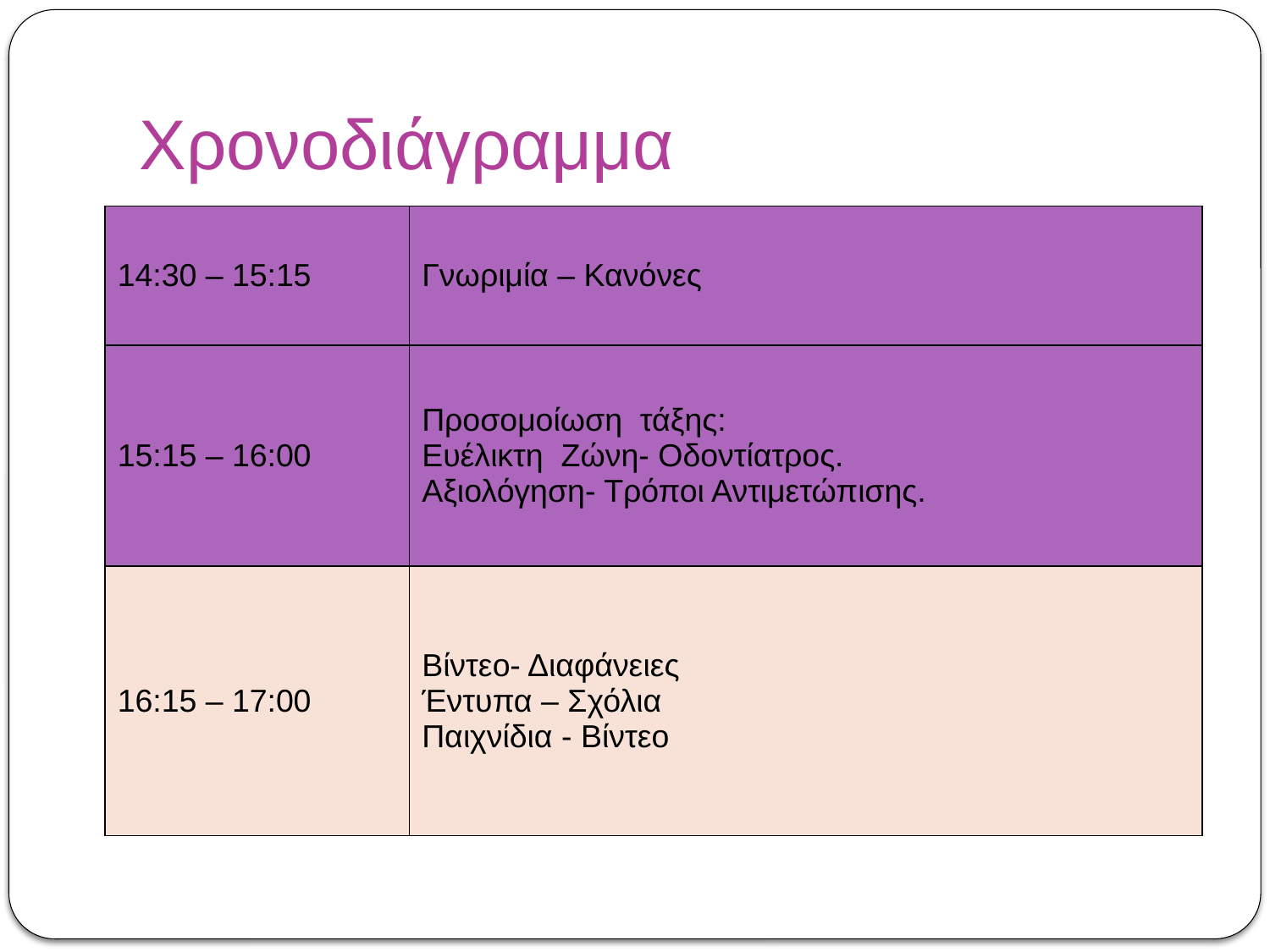

# Χρονοδιάγραμμα
| 14:30 – 15:15 | Γνωριμία – Κανόνες |
| --- | --- |
| 15:15 – 16:00 | Προσομοίωση τάξης: Ευέλικτη Ζώνη- Οδοντίατρος. Αξιολόγηση- Τρόποι Αντιμετώπισης. |
| 16:15 – 17:00 | Βίντεο- Διαφάνειες Έντυπα – Σχόλια Παιχνίδια - Βίντεο |